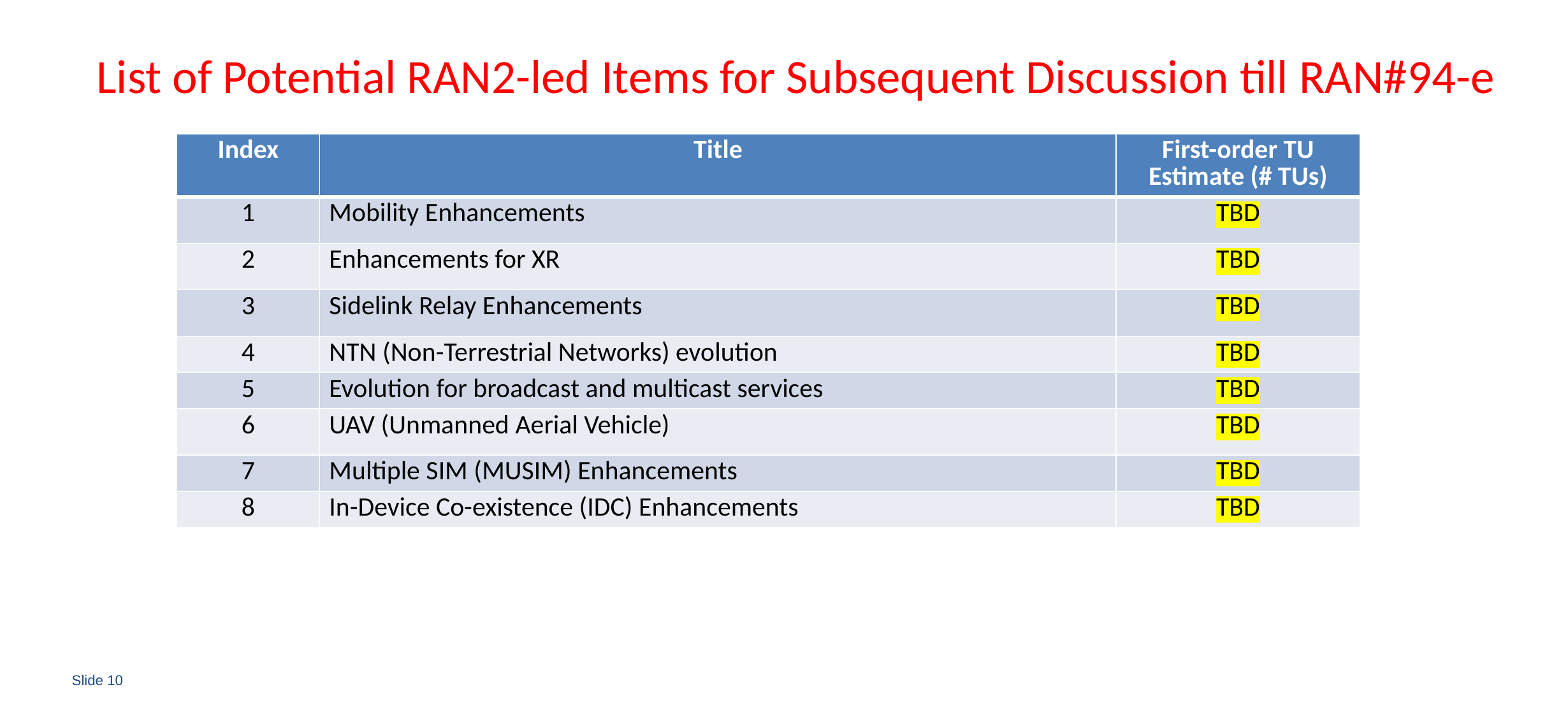

# List of Potential RAN2-led Items for Subsequent Discussion till RAN#94-e
| Index | Title | First-order TU Estimate (# TUs) |
| --- | --- | --- |
| 1 | Mobility Enhancements | TBD |
| 2 | Enhancements for XR | TBD |
| 3 | Sidelink Relay Enhancements | TBD |
| 4 | NTN (Non-Terrestrial Networks) evolution | TBD |
| 5 | Evolution for broadcast and multicast services | TBD |
| 6 | UAV (Unmanned Aerial Vehicle) | TBD |
| 7 | Multiple SIM (MUSIM) Enhancements | TBD |
| 8 | In-Device Co-existence (IDC) Enhancements | TBD |